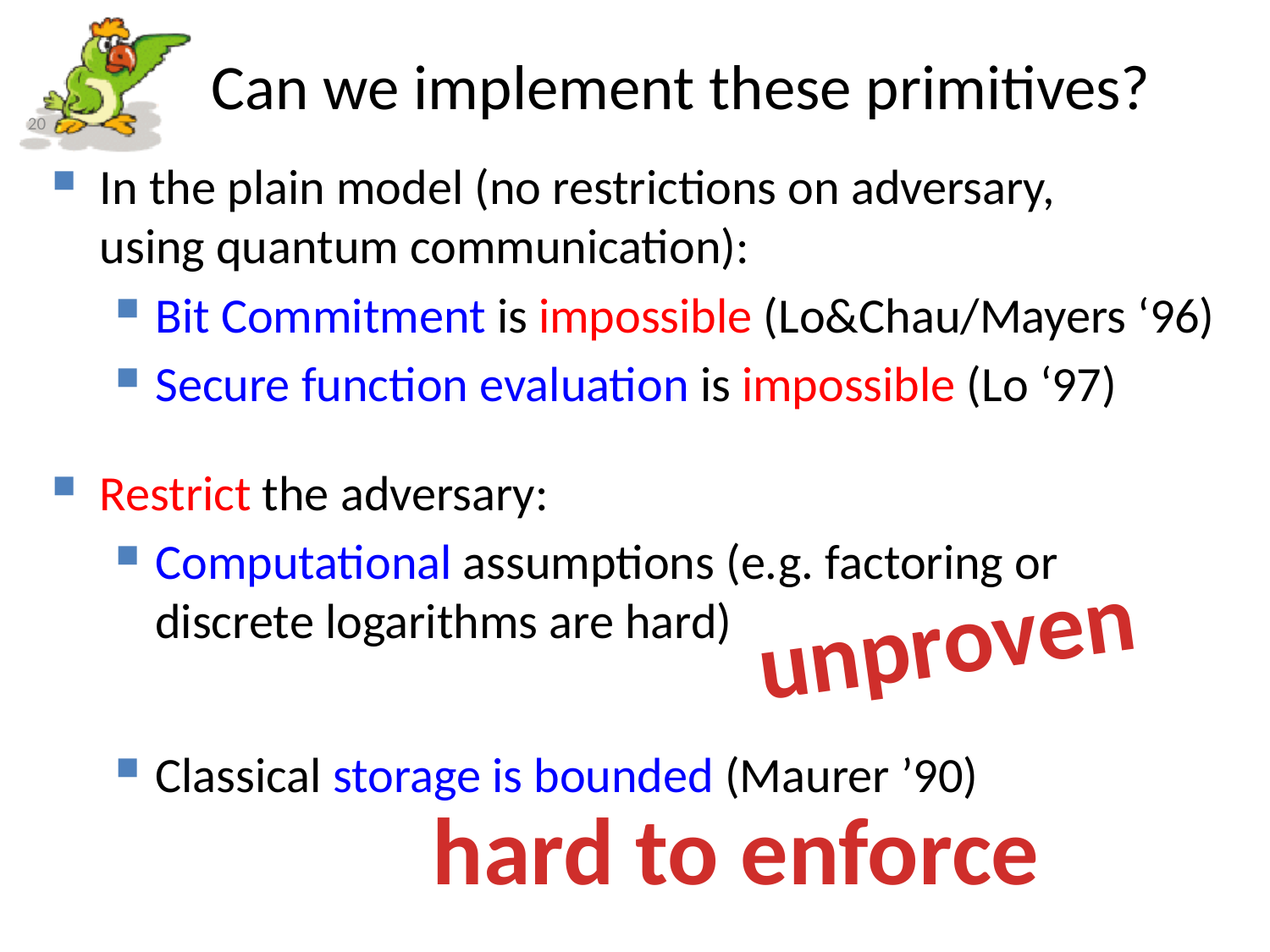

# Can we implement these primitives?
In the plain model (no restrictions on adversary,
using quantum communication):
Bit Commitment is impossible (Lo&Chau/Mayers ‘96)
Secure function evaluation is impossible (Lo ‘97)

Restrict the adversary:
Computational assumptions (e.g. factoring or discrete logarithms are hard)

Classical storage is bounded (Maurer ’90)
unproven
hard to enforce